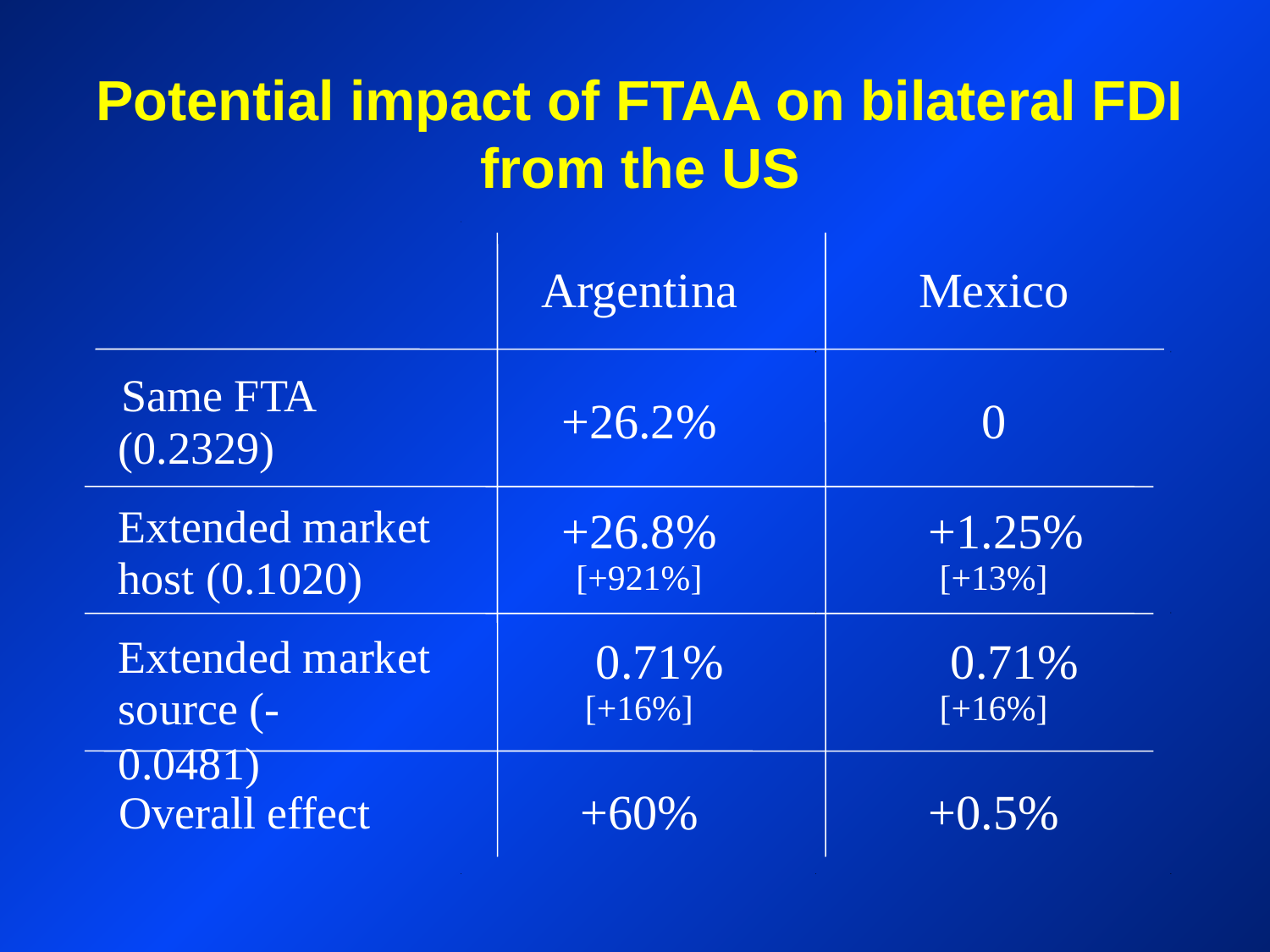

# Potential impact of FTAA on bilateral FDI from the US

Argentina
Mexico

Same FTA
+26.2%
0
(0.2329)

Extended market
+26.8%
+1.25%
host (0.1020)
[+921%]
[+13%]

Extended market
0.71%
0.71%
source (-0.0481)

[+16%]
[+16%]

+60%
+0.5%
Overall effect